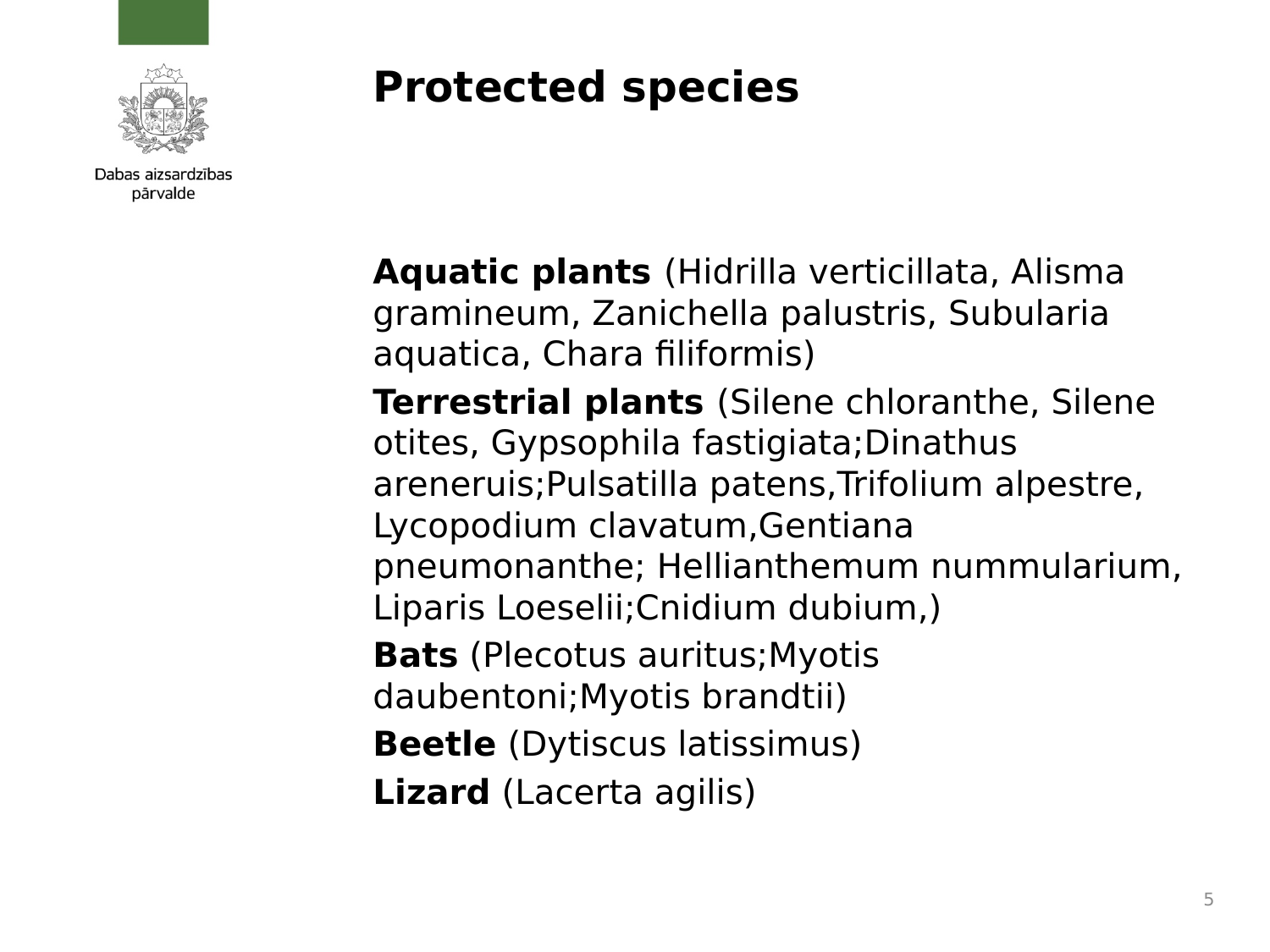

# Protected species
Aquatic plants (Hidrilla verticillata, Alisma gramineum, Zanichella palustris, Subularia aquatica, Chara filiformis)
Terrestrial plants (Silene chloranthe, Silene otites, Gypsophila fastigiata;Dinathus areneruis;Pulsatilla patens,Trifolium alpestre, Lycopodium clavatum,Gentiana pneumonanthe; Hellianthemum nummularium, Liparis Loeselii;Cnidium dubium,)
Bats (Plecotus auritus;Myotis daubentoni;Myotis brandtii)
Beetle (Dytiscus latissimus)
Lizard (Lacerta agilis)

5